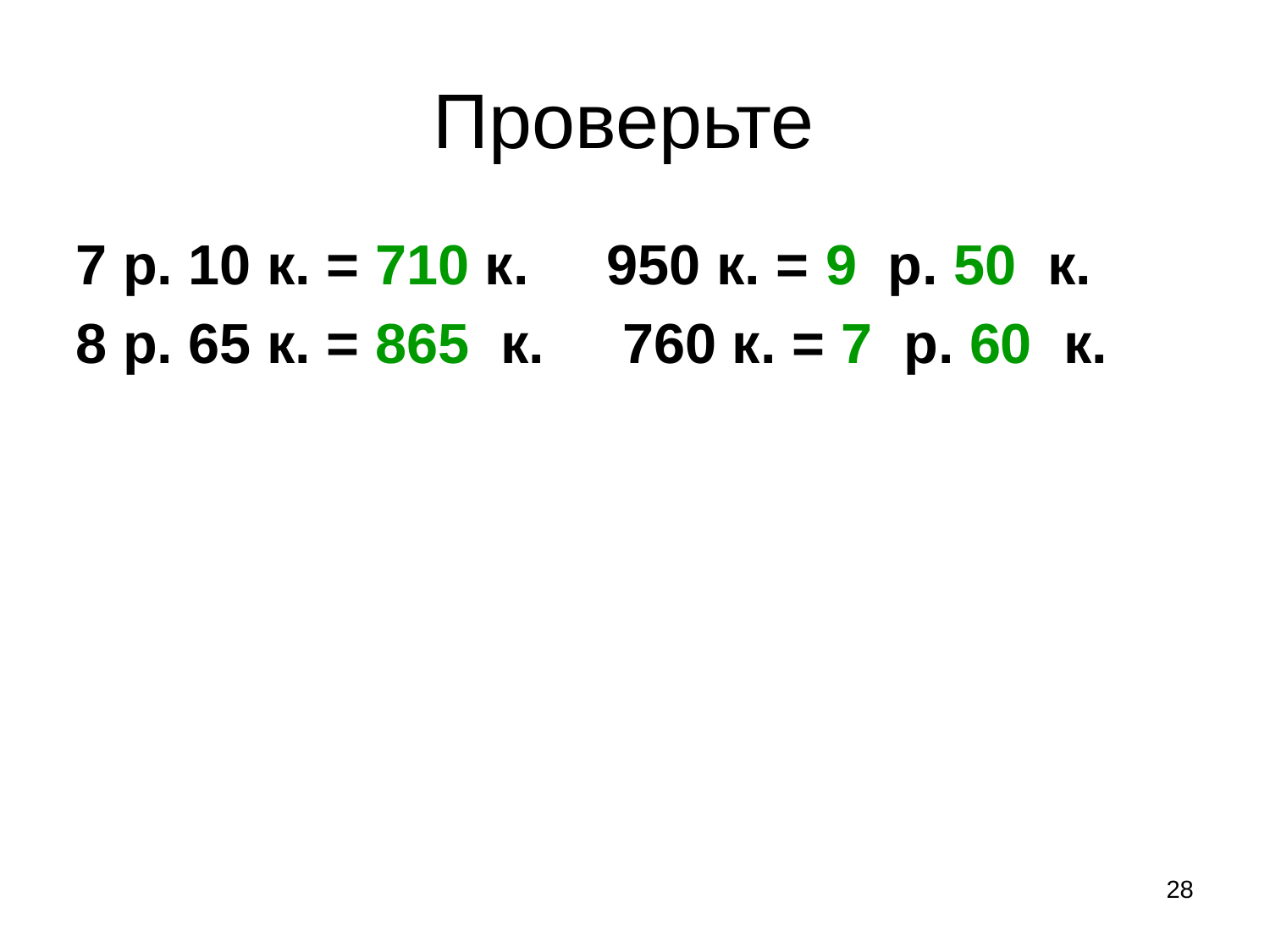

Проверьте
7 р. 10 к. = 710 к.     950 к. = 9  р. 50  к.
8 р. 65 к. = 865  к.     760 к. = 7  р. 60  к.
28